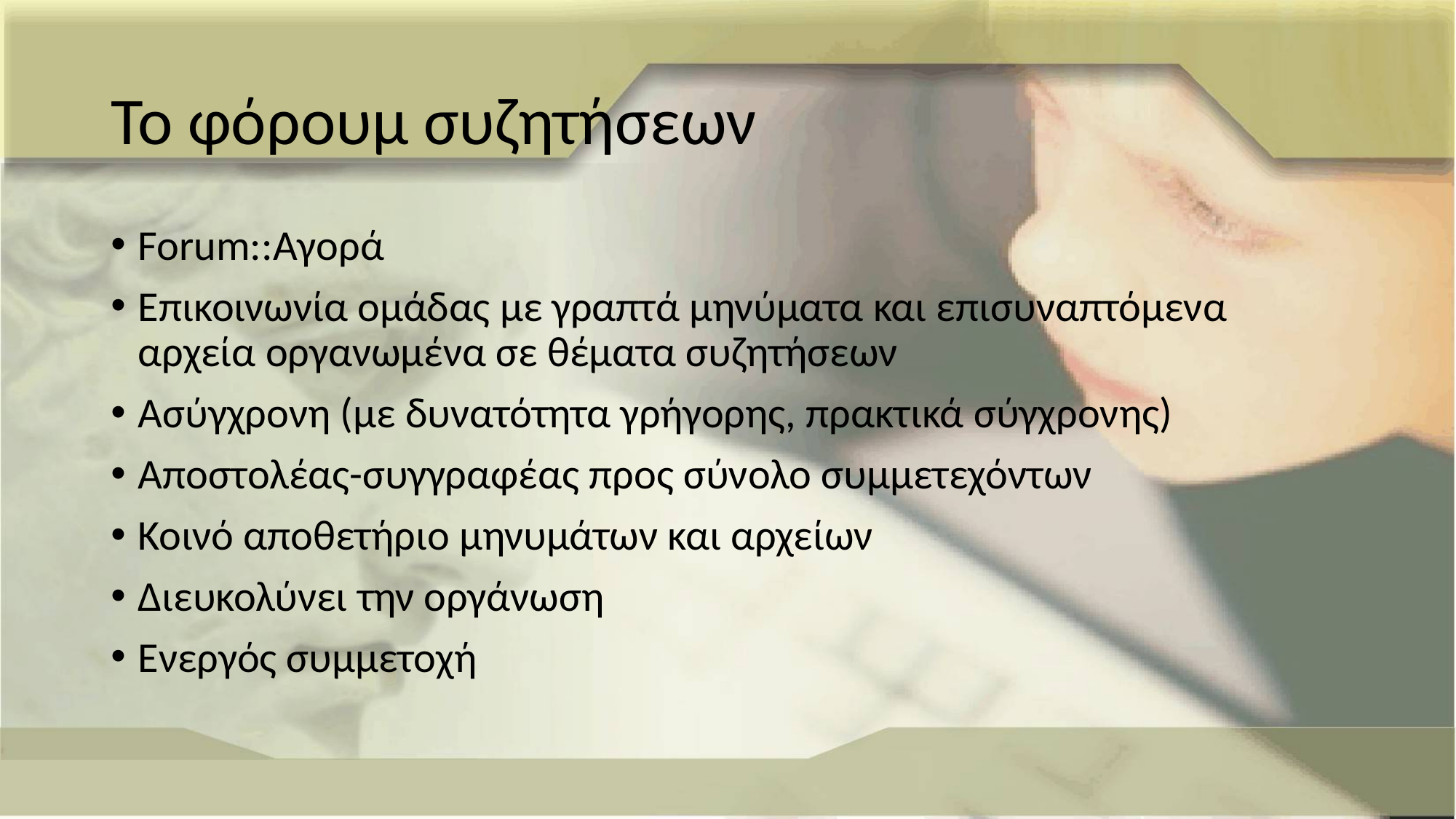

# Το φόρουμ συζητήσεων
Forum::Αγορά
Επικοινωνία ομάδας με γραπτά μηνύματα και επισυναπτόμενα αρχεία οργανωμένα σε θέματα συζητήσεων
Ασύγχρονη (με δυνατότητα γρήγορης, πρακτικά σύγχρονης)
Αποστολέας-συγγραφέας προς σύνολο συμμετεχόντων
Κοινό αποθετήριο μηνυμάτων και αρχείων
Διευκολύνει την οργάνωση
Ενεργός συμμετοχή